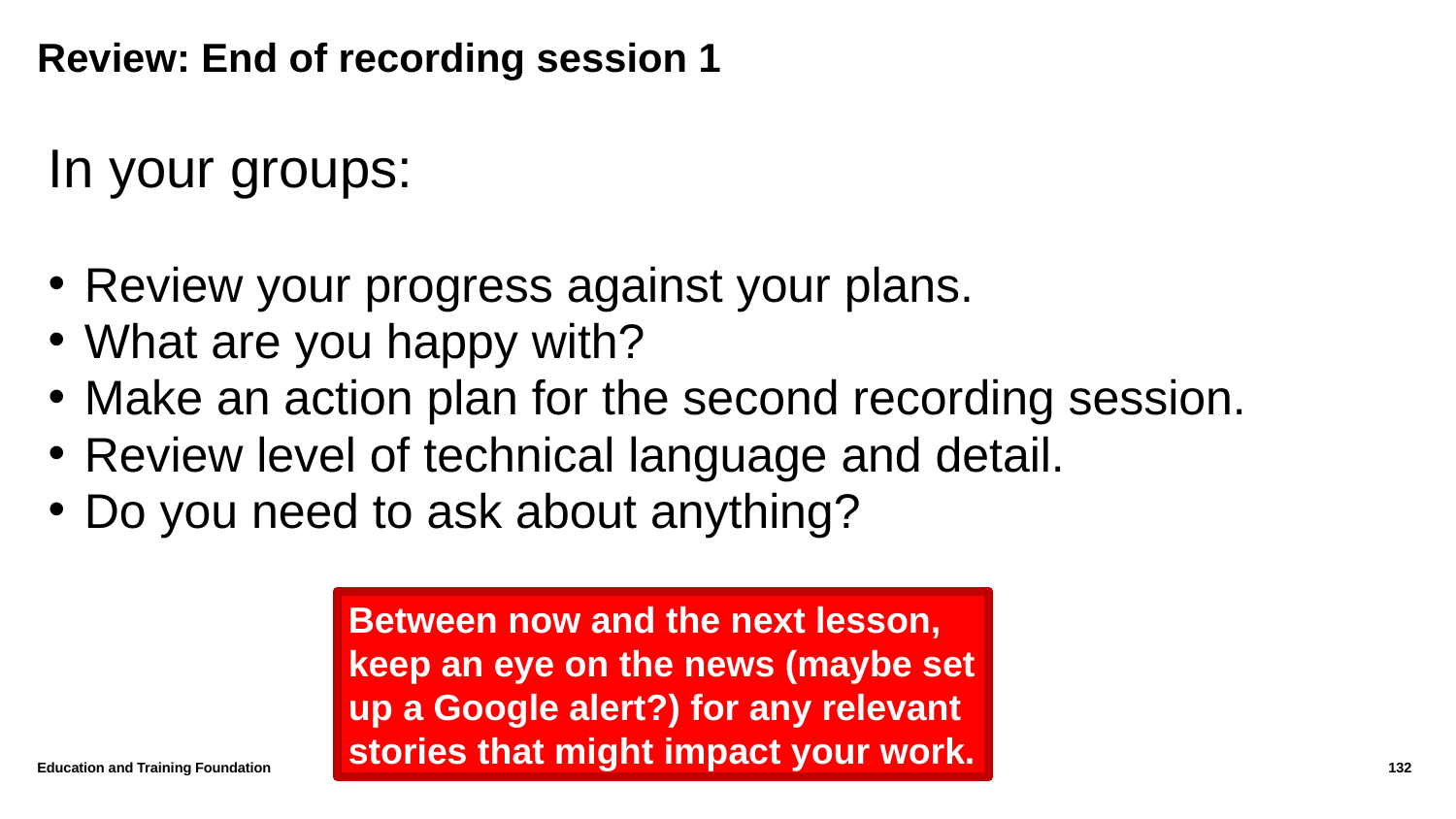

# Review: End of recording session 1
In your groups:

Review your progress against your plans.
What are you happy with?
Make an action plan for the second recording session.
Review level of technical language and detail.
Do you need to ask about anything?

Between now and the next lesson, keep an eye on the news (maybe set up a Google alert?) for any relevant stories that might impact your work.
Education and Training Foundation
132